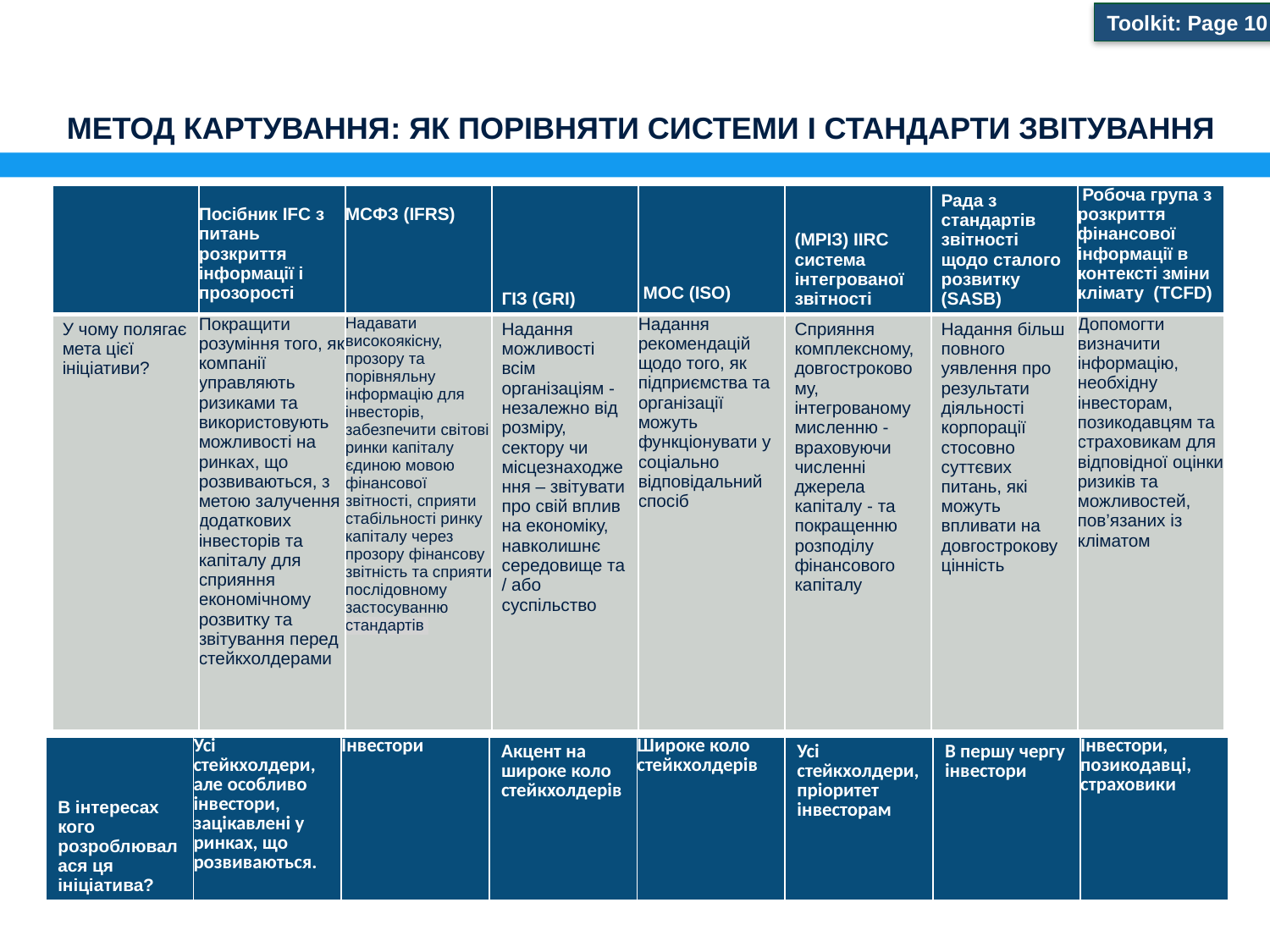

Toolkit: Page 10
# Метод картування: як порівняти системи і стандарти звітування
|  | Посібник IFC з питань розкриття інформації і прозорості | МСФЗ (IFRS) | ГІЗ (GRI) | МОС (ISO) | (МРІЗ) IIRC система інтегрованої звітності | Рада з стандартів звітності щодо сталого розвитку (SASB) | Робоча група з розкриття фінансової інформації в контексті зміни клімату (TCFD) |
| --- | --- | --- | --- | --- | --- | --- | --- |
| У чому полягає мета цієї ініціативи? | Покращити розуміння того, як компанії управляють ризиками та використовують можливості на ринках, що розвиваються, з метою залучення додаткових інвесторів та капіталу для сприяння економічному розвитку та звітування перед стейкхолдерами | Надавати високоякісну, прозору та порівняльну інформацію для інвесторів, забезпечити світові ринки капіталу єдиною мовою фінансової звітності, сприяти стабільності ринку капіталу через прозору фінансову звітність та сприяти послідовному застосуванню стандартів | Надання можливості всім організаціям - незалежно від розміру, сектору чи місцезнаходження – звітувати про свій вплив на економіку, навколишнє середовище та / або суспільство | Надання рекомендацій щодо того, як підприємства та організації можуть функціонувати у соціально відповідальний спосіб | Сприяння комплексному, довгостроковому, інтегрованому мисленню - враховуючи численні джерела капіталу - та покращенню розподілу фінансового капіталу | Надання більш повного уявлення про результати діяльності корпорації стосовно суттєвих питань, які можуть впливати на довгострокову цінність | Допомогти визначити інформацію, необхідну інвесторам, позикодавцям та страховикам для відповідної оцінки ризиків та можливостей, пов’язаних із кліматом |

| В інтересах кого розроблювалася ця ініціатива? | Усі стейкхолдери, але особливо інвестори, зацікавлені у ринках, що розвиваються. | Інвестори | Акцент на широке коло стейкхолдерів | Широке коло стейкхолдерів | Усі стейкхолдери, пріоритет інвесторам | В першу чергу інвестори | Інвестори, позикодавці, страховики |
| --- | --- | --- | --- | --- | --- | --- | --- |